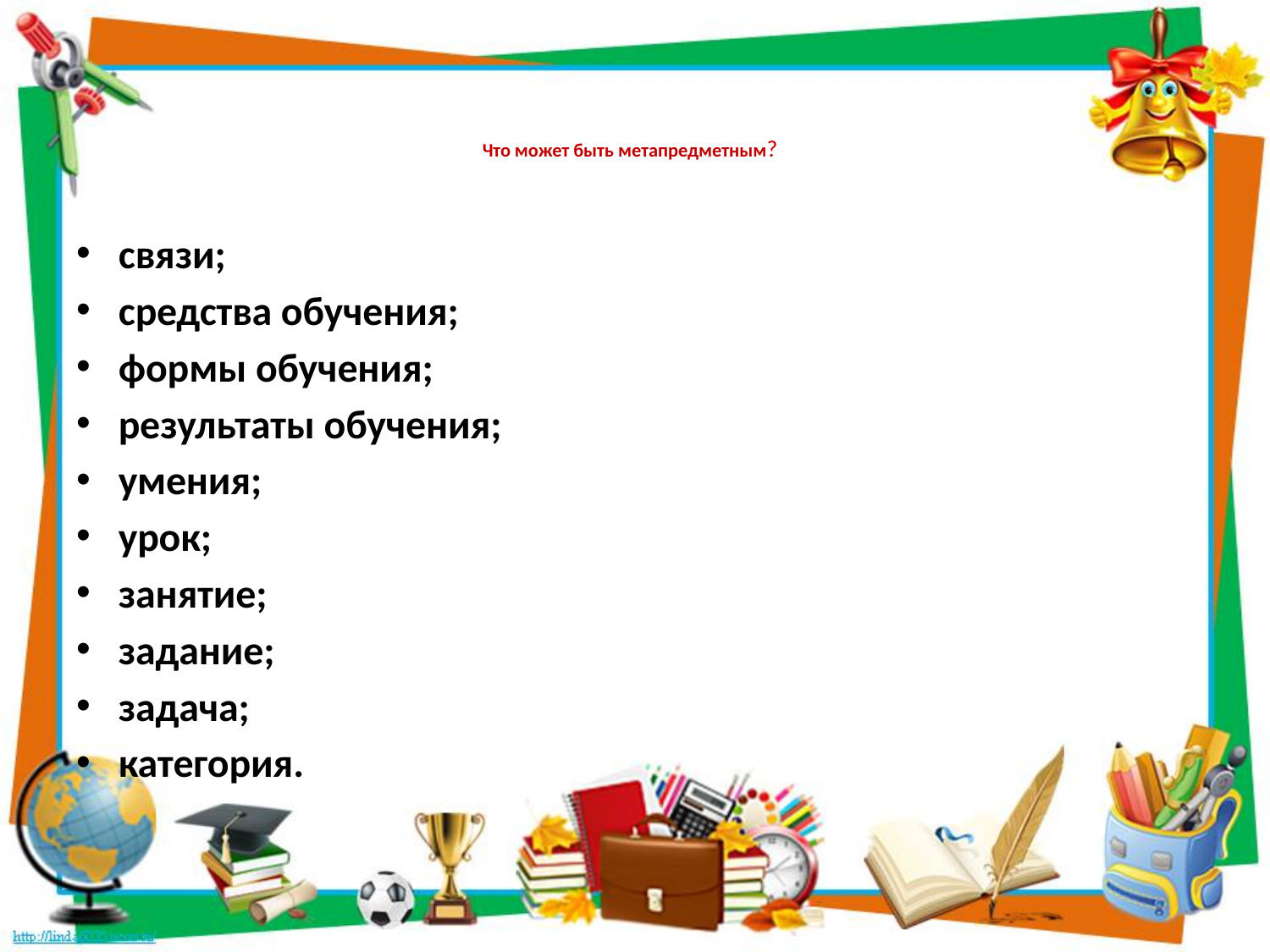

# Что может быть метапредметным?
связи;
средства обучения;
формы обучения;
результаты обучения;
умения;
урок;
занятие;
задание;
задача;
категория.